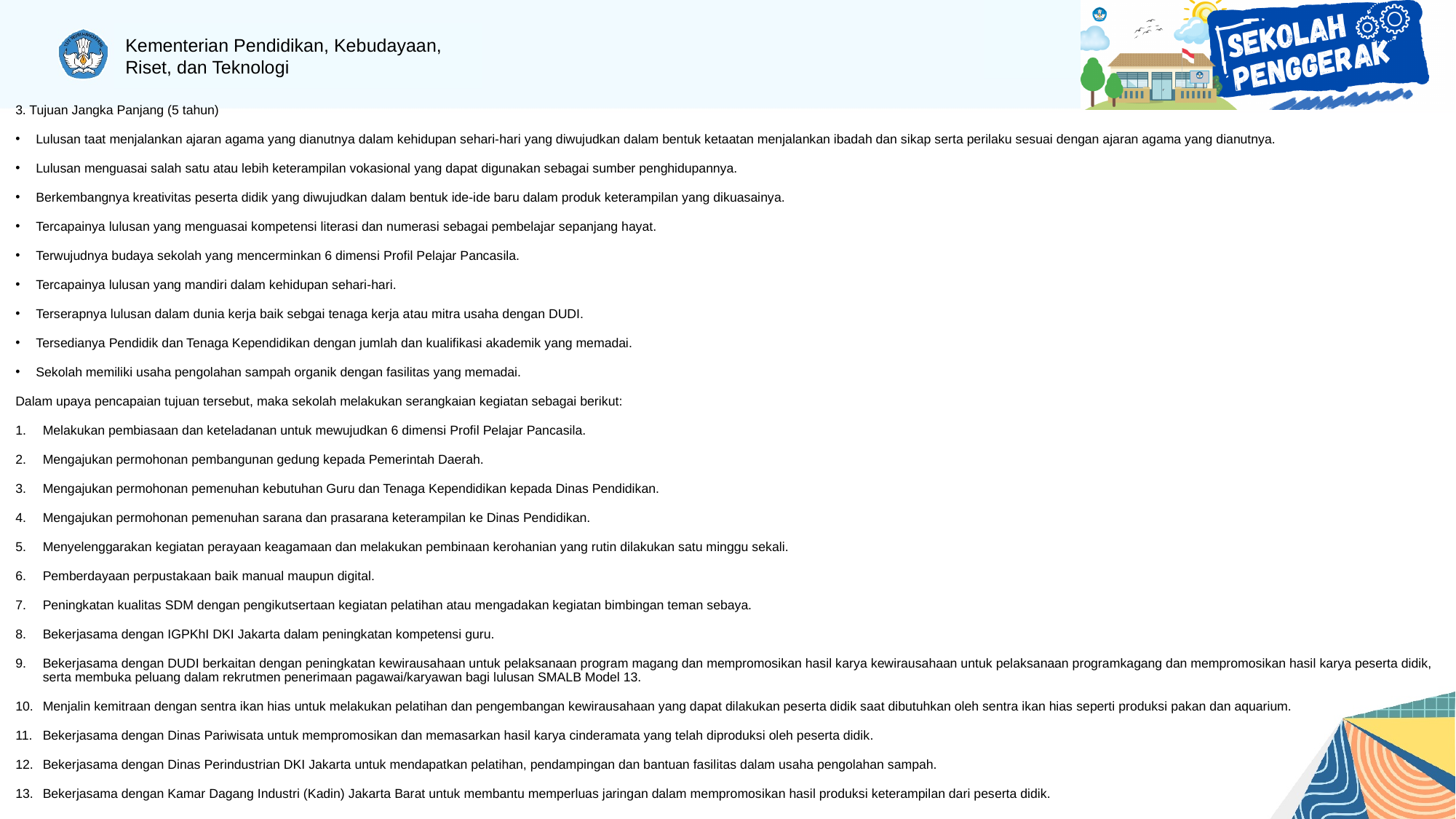

3. Tujuan Jangka Panjang (5 tahun)
Lulusan taat menjalankan ajaran agama yang dianutnya dalam kehidupan sehari-hari yang diwujudkan dalam bentuk ketaatan menjalankan ibadah dan sikap serta perilaku sesuai dengan ajaran agama yang dianutnya.
Lulusan menguasai salah satu atau lebih keterampilan vokasional yang dapat digunakan sebagai sumber penghidupannya.
Berkembangnya kreativitas peserta didik yang diwujudkan dalam bentuk ide-ide baru dalam produk keterampilan yang dikuasainya.
Tercapainya lulusan yang menguasai kompetensi literasi dan numerasi sebagai pembelajar sepanjang hayat.
Terwujudnya budaya sekolah yang mencerminkan 6 dimensi Profil Pelajar Pancasila.
Tercapainya lulusan yang mandiri dalam kehidupan sehari-hari.
Terserapnya lulusan dalam dunia kerja baik sebgai tenaga kerja atau mitra usaha dengan DUDI.
Tersedianya Pendidik dan Tenaga Kependidikan dengan jumlah dan kualifikasi akademik yang memadai.
Sekolah memiliki usaha pengolahan sampah organik dengan fasilitas yang memadai.
Dalam upaya pencapaian tujuan tersebut, maka sekolah melakukan serangkaian kegiatan sebagai berikut:
Melakukan pembiasaan dan keteladanan untuk mewujudkan 6 dimensi Profil Pelajar Pancasila.
Mengajukan permohonan pembangunan gedung kepada Pemerintah Daerah.
Mengajukan permohonan pemenuhan kebutuhan Guru dan Tenaga Kependidikan kepada Dinas Pendidikan.
Mengajukan permohonan pemenuhan sarana dan prasarana keterampilan ke Dinas Pendidikan.
Menyelenggarakan kegiatan perayaan keagamaan dan melakukan pembinaan kerohanian yang rutin dilakukan satu minggu sekali.
Pemberdayaan perpustakaan baik manual maupun digital.
Peningkatan kualitas SDM dengan pengikutsertaan kegiatan pelatihan atau mengadakan kegiatan bimbingan teman sebaya.
Bekerjasama dengan IGPKhI DKI Jakarta dalam peningkatan kompetensi guru.
Bekerjasama dengan DUDI berkaitan dengan peningkatan kewirausahaan untuk pelaksanaan program magang dan mempromosikan hasil karya kewirausahaan untuk pelaksanaan programkagang dan mempromosikan hasil karya peserta didik, serta membuka peluang dalam rekrutmen penerimaan pagawai/karyawan bagi lulusan SMALB Model 13.
Menjalin kemitraan dengan sentra ikan hias untuk melakukan pelatihan dan pengembangan kewirausahaan yang dapat dilakukan peserta didik saat dibutuhkan oleh sentra ikan hias seperti produksi pakan dan aquarium.
Bekerjasama dengan Dinas Pariwisata untuk mempromosikan dan memasarkan hasil karya cinderamata yang telah diproduksi oleh peserta didik.
Bekerjasama dengan Dinas Perindustrian DKI Jakarta untuk mendapatkan pelatihan, pendampingan dan bantuan fasilitas dalam usaha pengolahan sampah.
Bekerjasama dengan Kamar Dagang Industri (Kadin) Jakarta Barat untuk membantu memperluas jaringan dalam mempromosikan hasil produksi keterampilan dari peserta didik.